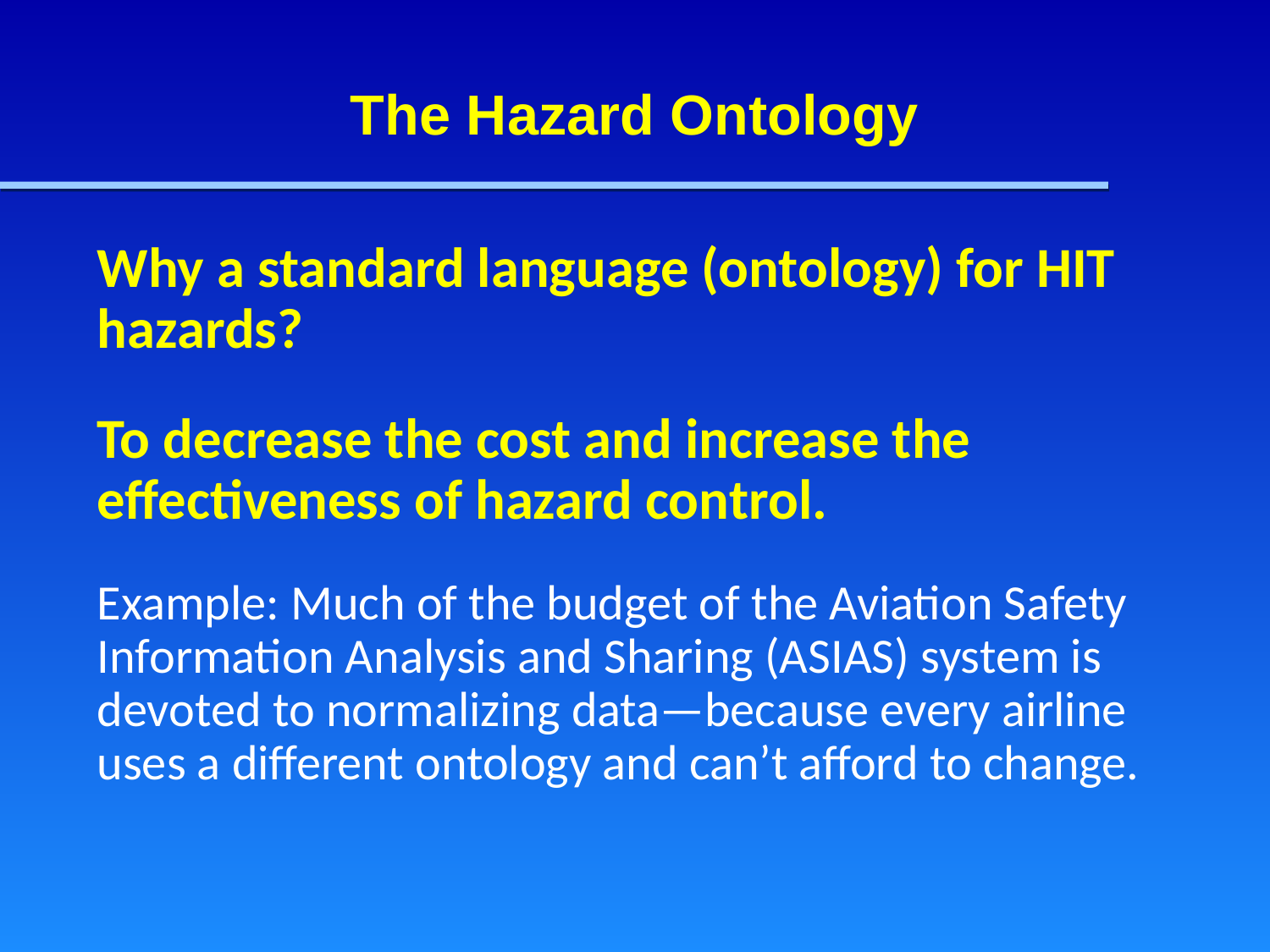

# The Hazard Ontology
Why a standard language (ontology) for HIT hazards?
To decrease the cost and increase the effectiveness of hazard control.
Example: Much of the budget of the Aviation Safety Information Analysis and Sharing (ASIAS) system is devoted to normalizing data—because every airline uses a different ontology and can’t afford to change.